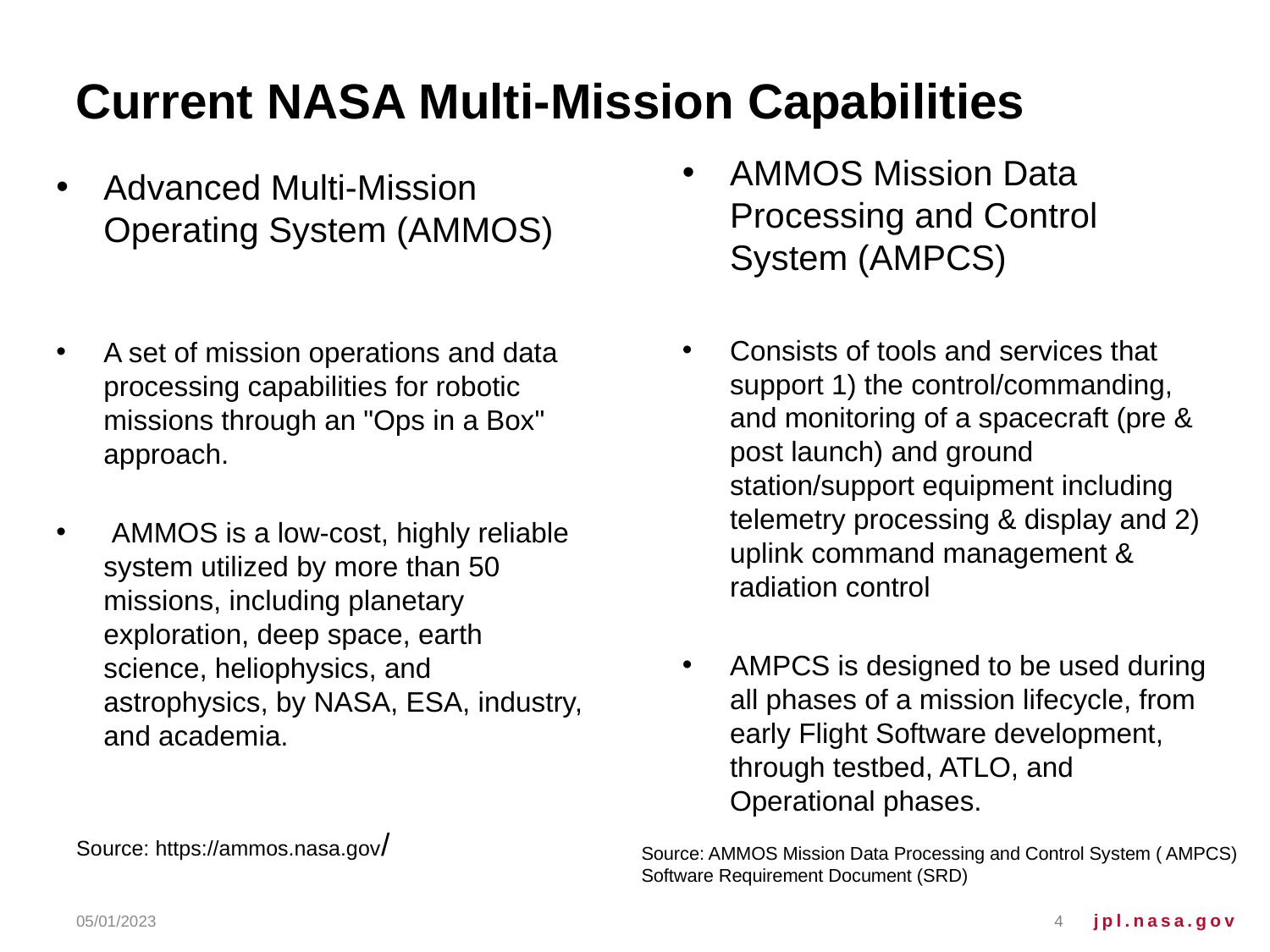

# Current NASA Multi-Mission Capabilities
AMMOS Mission Data Processing and Control System (AMPCS)

Consists of tools and services that support 1) the control/commanding, and monitoring of a spacecraft (pre & post launch) and ground station/support equipment including telemetry processing & display and 2) uplink command management & radiation control

AMPCS is designed to be used during all phases of a mission lifecycle, from early Flight Software development, through testbed, ATLO, and Operational phases.

Advanced Multi-Mission Operating System (AMMOS)

A set of mission operations and data processing capabilities for robotic missions through an "Ops in a Box" approach.

 AMMOS is a low-cost, highly reliable system utilized by more than 50 missions, including planetary exploration, deep space, earth science, heliophysics, and astrophysics, by NASA, ESA, industry, and academia.

Source: https://ammos.nasa.gov/
Source: AMMOS Mission Data Processing and Control System ( AMPCS) Software Requirement Document (SRD)
05/01/2023
4